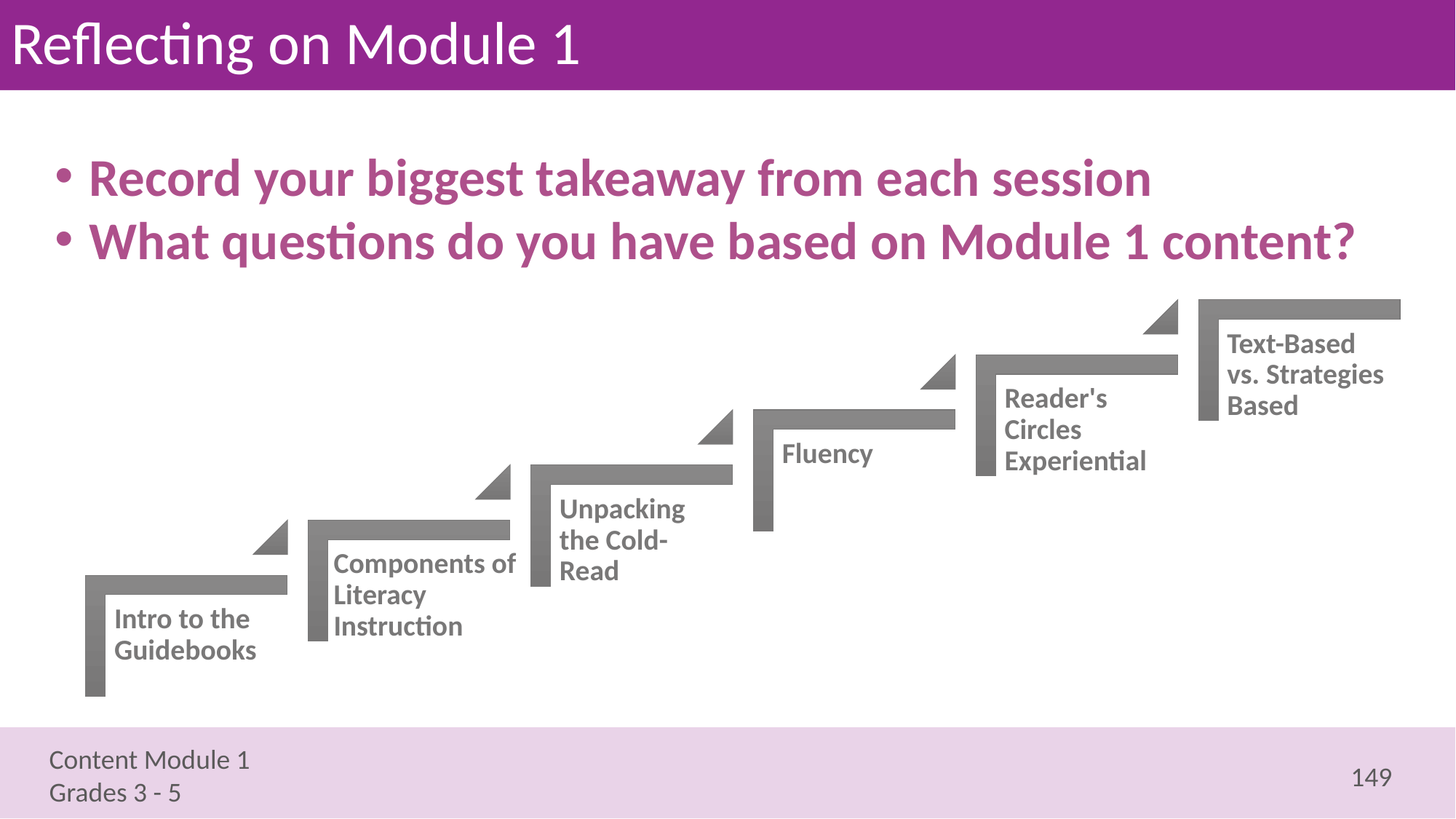

# Reflecting on Module 1
Record your biggest takeaway from each session
What questions do you have based on Module 1 content?
Intro to the Guidebooks
Components of Literacy Instruction
Unpacking the Cold- Read
Fluency
Reader's Circles Experiential
Text-Based vs. Strategies Based
149